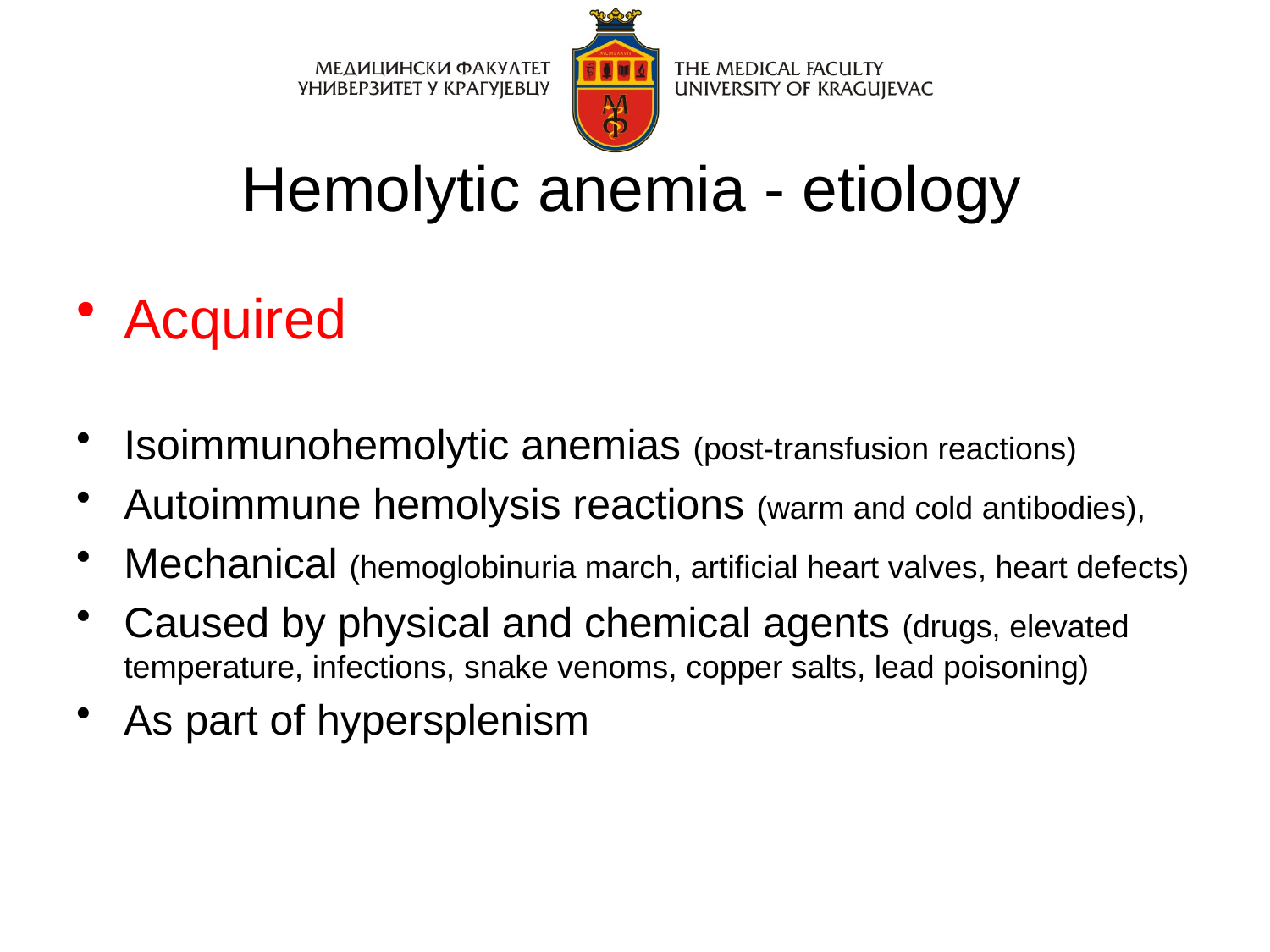

# Hemolytic anemia - etiology
Acquired

Isoimmunohemolytic anemias (post-transfusion reactions)
Autoimmune hemolysis reactions (warm and cold antibodies),
Mechanical (hemoglobinuria march, artificial heart valves, heart defects)
Caused by physical and chemical agents (drugs, elevated temperature, infections, snake venoms, copper salts, lead poisoning)
As part of hypersplenism